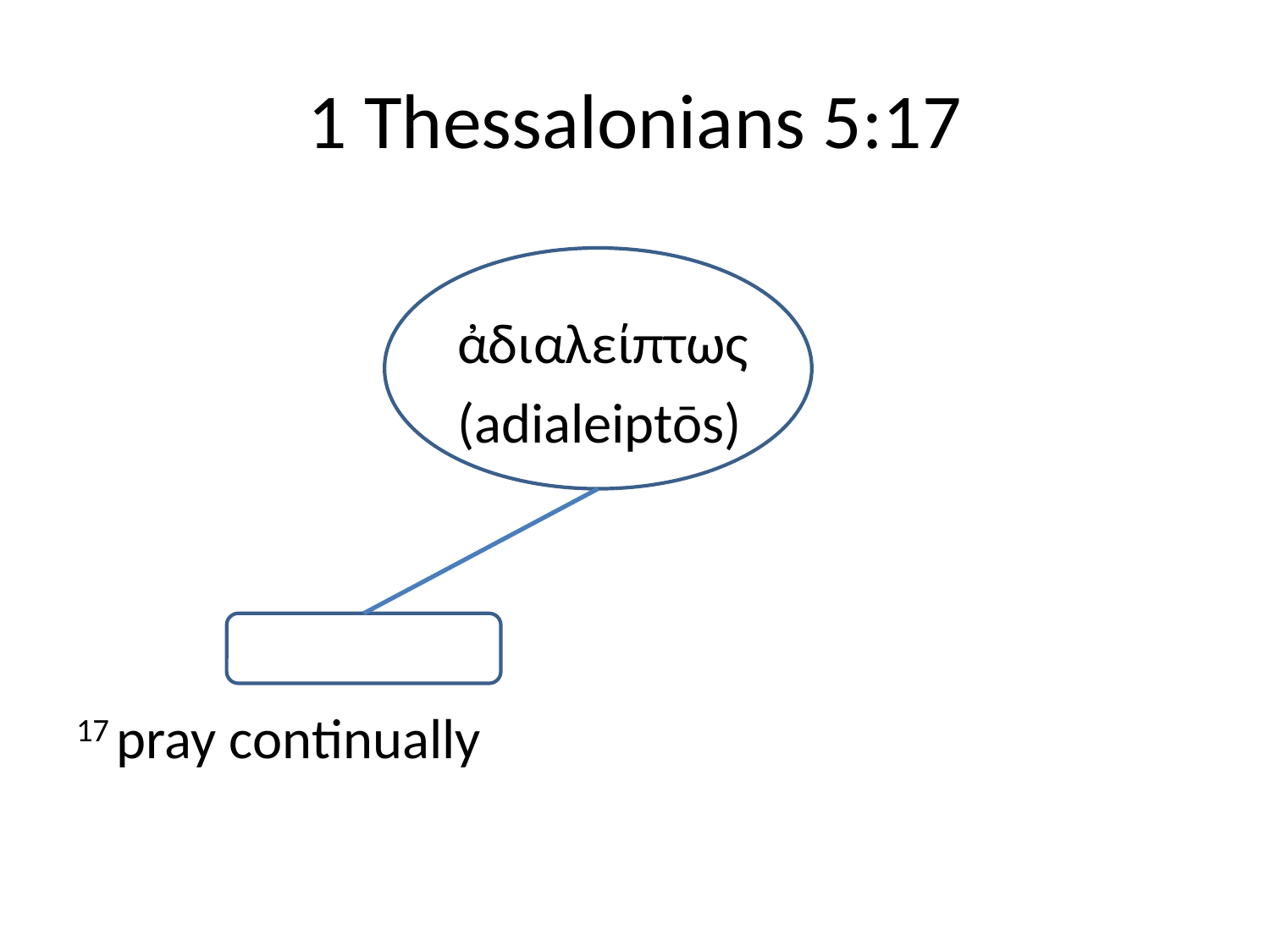

# 1 Thessalonians 5:17

			ἀδιαλείπτως
			(adialeiptōs)

17 pray continually